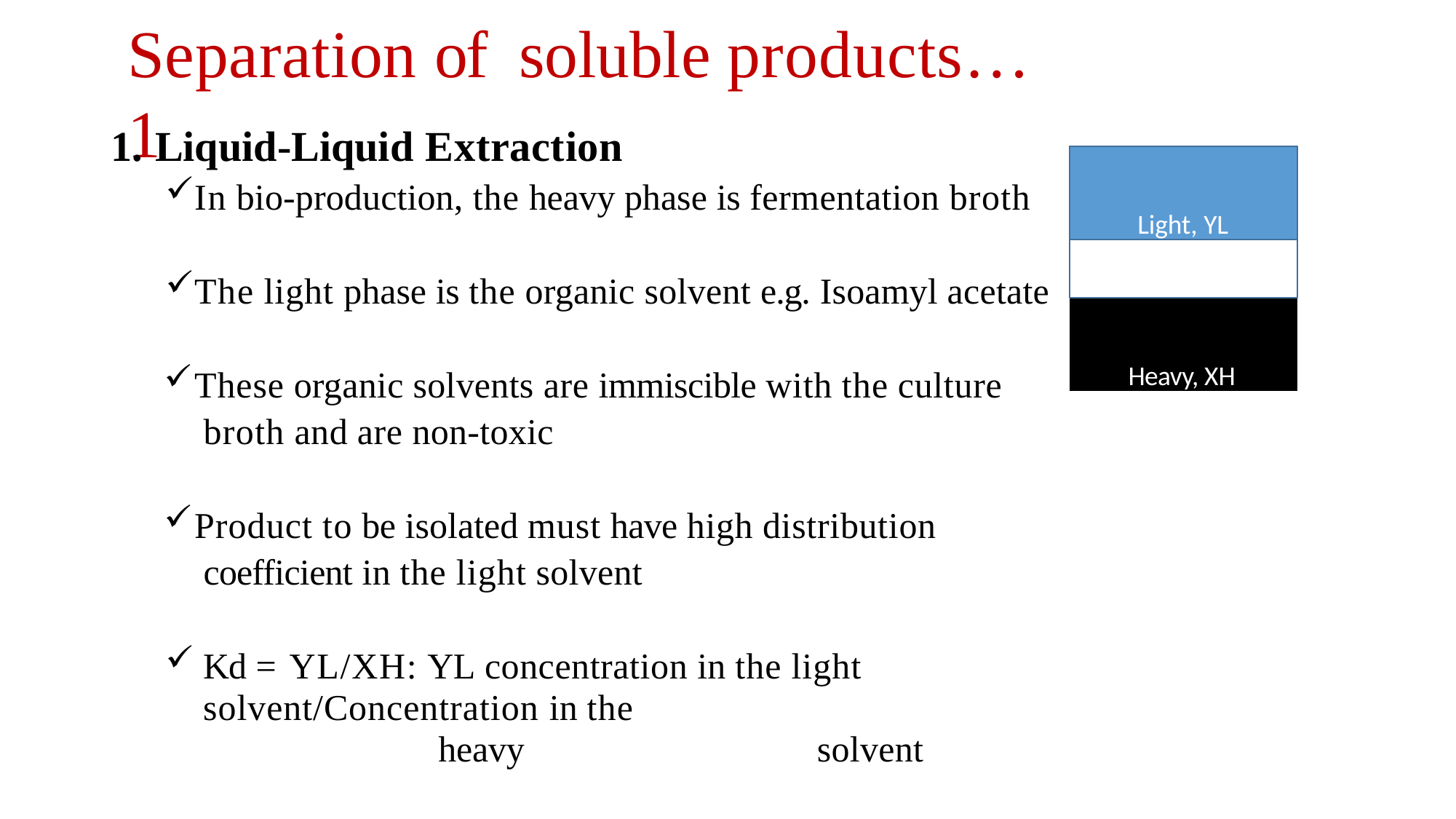

# Separation of	soluble products…1
Liquid-Liquid Extraction
In bio-production, the heavy phase is fermentation broth

Light, YL
The light phase is the organic solvent e.g. Isoamyl acetate

Heavy, XH
These organic solvents are immiscible with the culture  broth and are non-toxic
Product to be isolated must have high distribution  coefficient in the light solvent

Kd = YL/XH: YL concentration in the light solvent/Concentration in the
heavy	solvent